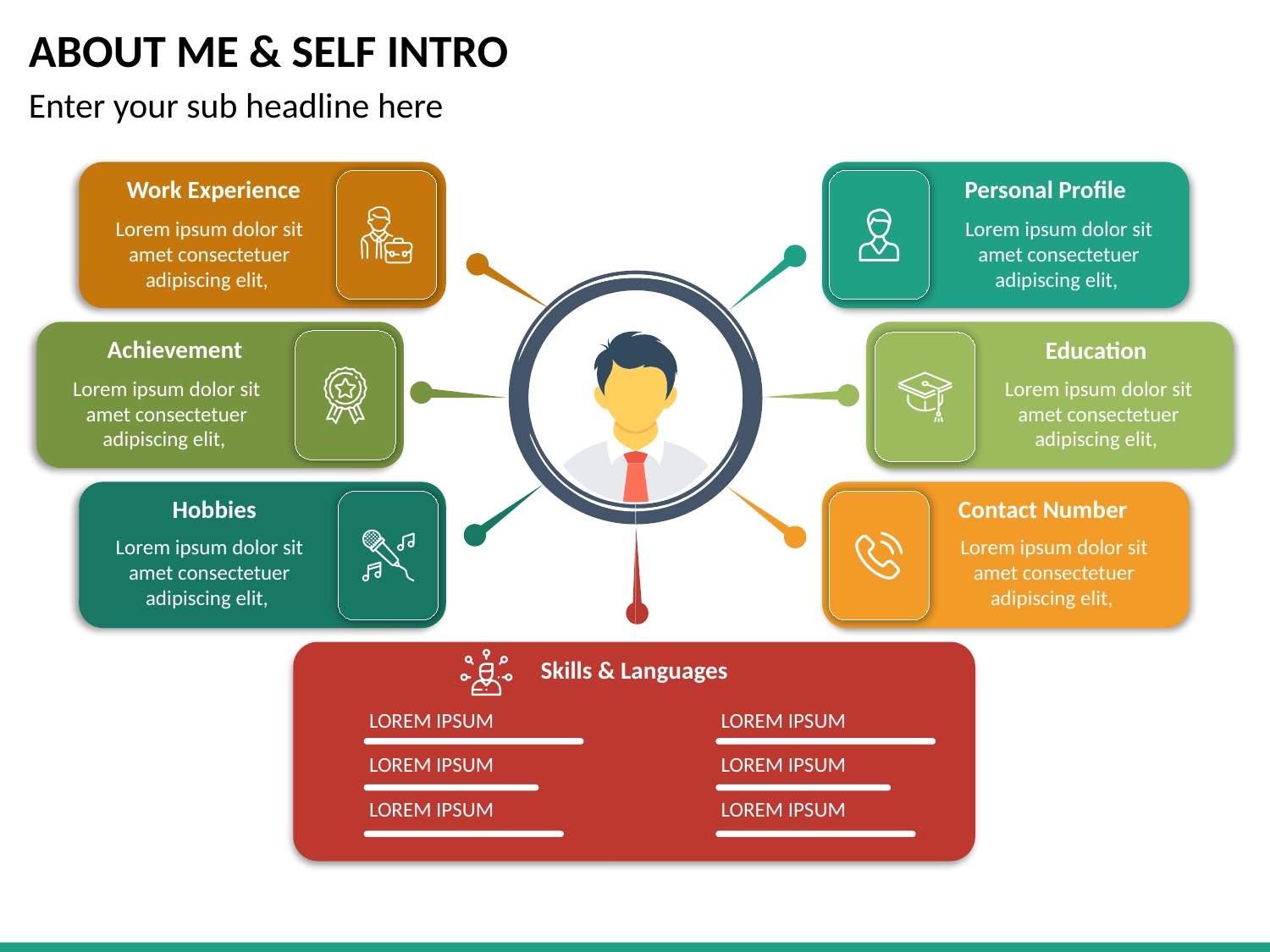

# ABOUT ME & SELF INTRO
Enter your sub headline here

Work Experience
Personal Profile

Lorem ipsum dolor sit amet consectetuer adipiscing elit,
Lorem ipsum dolor sit amet consectetuer adipiscing elit,

Achievement
Education

Lorem ipsum dolor sit amet consectetuer adipiscing elit,
Lorem ipsum dolor sit amet consectetuer adipiscing elit,

Hobbies
Contact Number

Lorem ipsum dolor sit amet consectetuer adipiscing elit,
Lorem ipsum dolor sit amet consectetuer adipiscing elit,

Skills & Languages
LOREM IPSUM
LOREM IPSUM

LOREM IPSUM
LOREM IPSUM

LOREM IPSUM
LOREM IPSUM